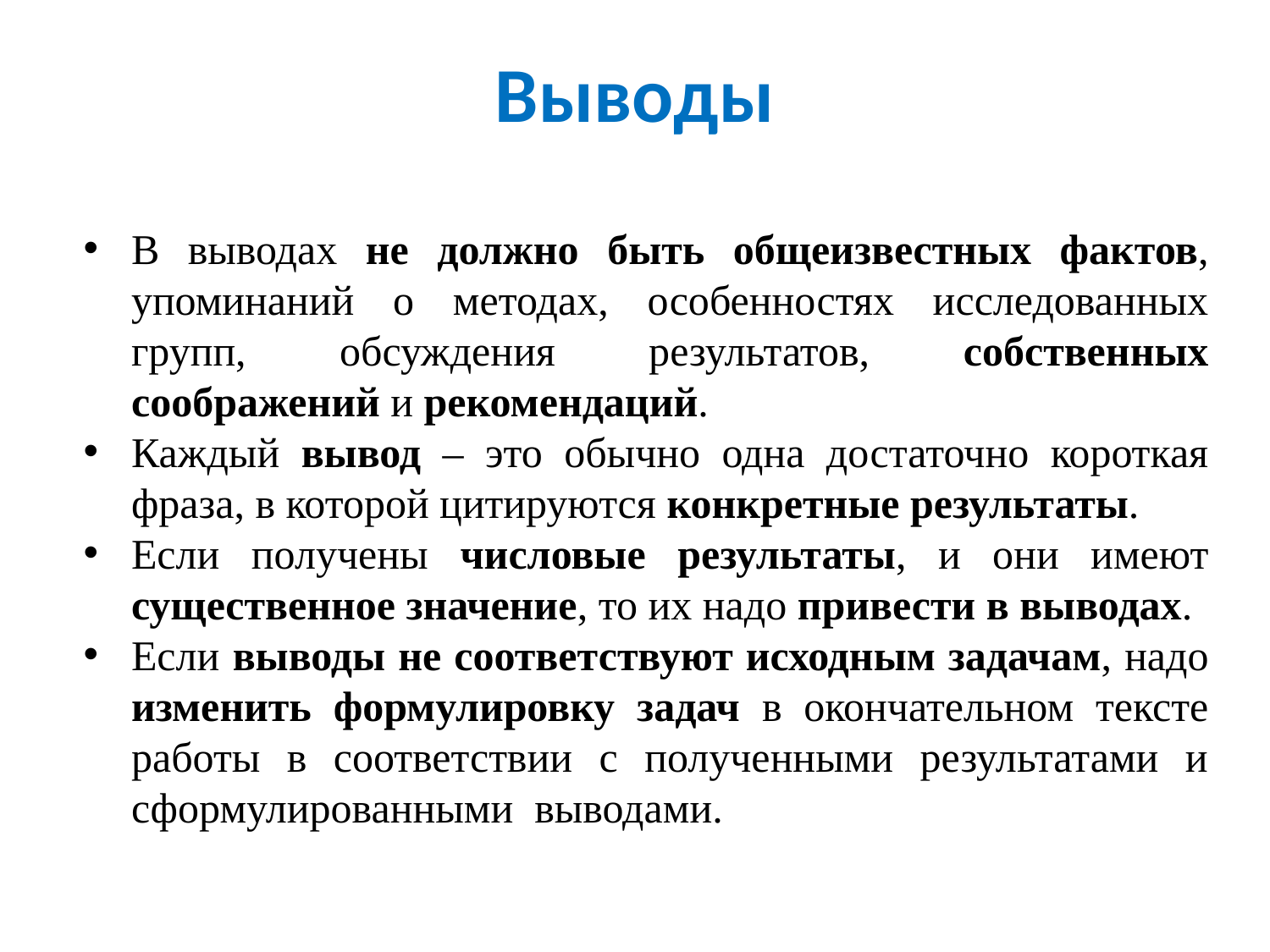

Выводы
В выводах не должно быть общеизвестных фактов, упоминаний о методах, особенностях исследованных групп, обсуждения результатов, собственных соображений и рекомендаций.
Каждый вывод – это обычно одна достаточно короткая фраза, в которой цитируются конкретные результаты.
Если получены числовые результаты, и они имеют существенное значение, то их надо привести в выводах.
Если выводы не соответствуют исходным задачам, надо изменить формулировку задач в окончательном тексте работы в соответствии с полученными результатами и сформулированными  выводами.